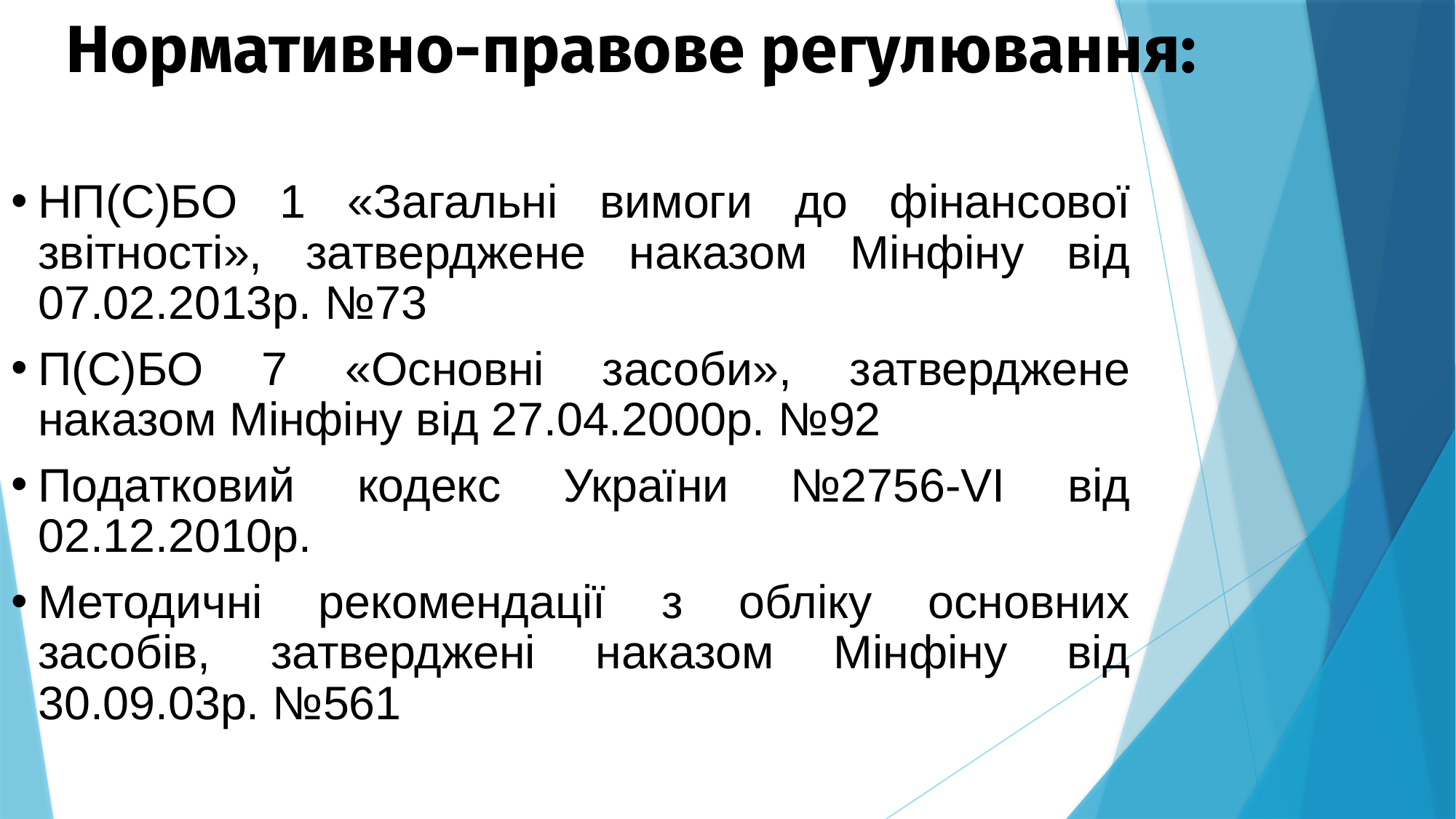

Нормативно-правове регулювання:
НП(С)БО 1 «Загальні вимоги до фінансової звітності», затверджене наказом Мінфіну від 07.02.2013р. №73
П(С)БО 7 «Основні засоби», затверджене наказом Мінфіну від 27.04.2000р. №92
Податковий кодекс України №2756-VI від 02.12.2010р.
Методичні рекомендації з обліку основних засобів, затверджені наказом Мінфіну від 30.09.03р. №561